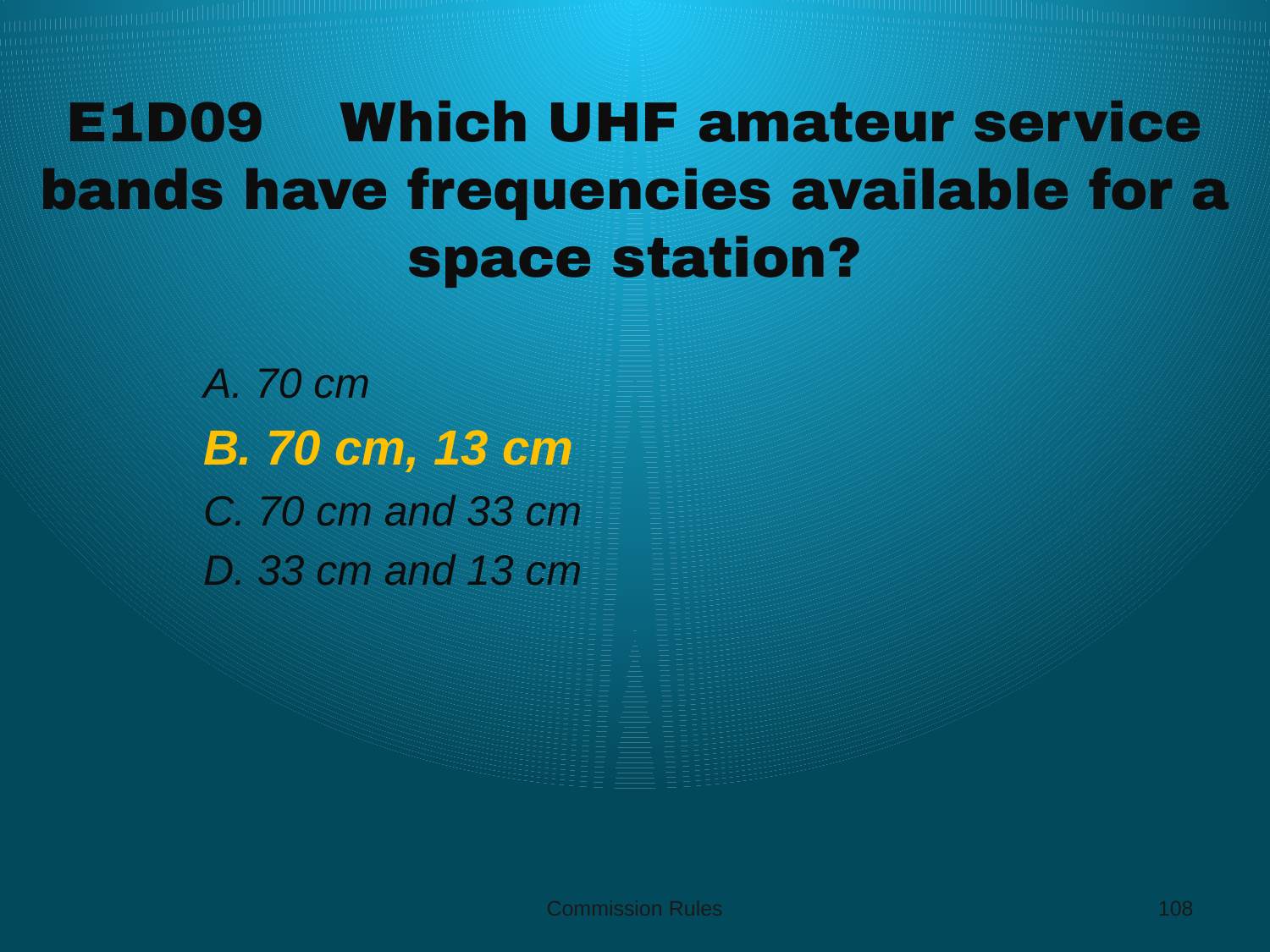

# E1D09    Which UHF amateur service bands have frequencies available for a space station?
A. 70 cm
B. 70 cm, 13 cm
C. 70 cm and 33 cm
D. 33 cm and 13 cm
Commission Rules
108